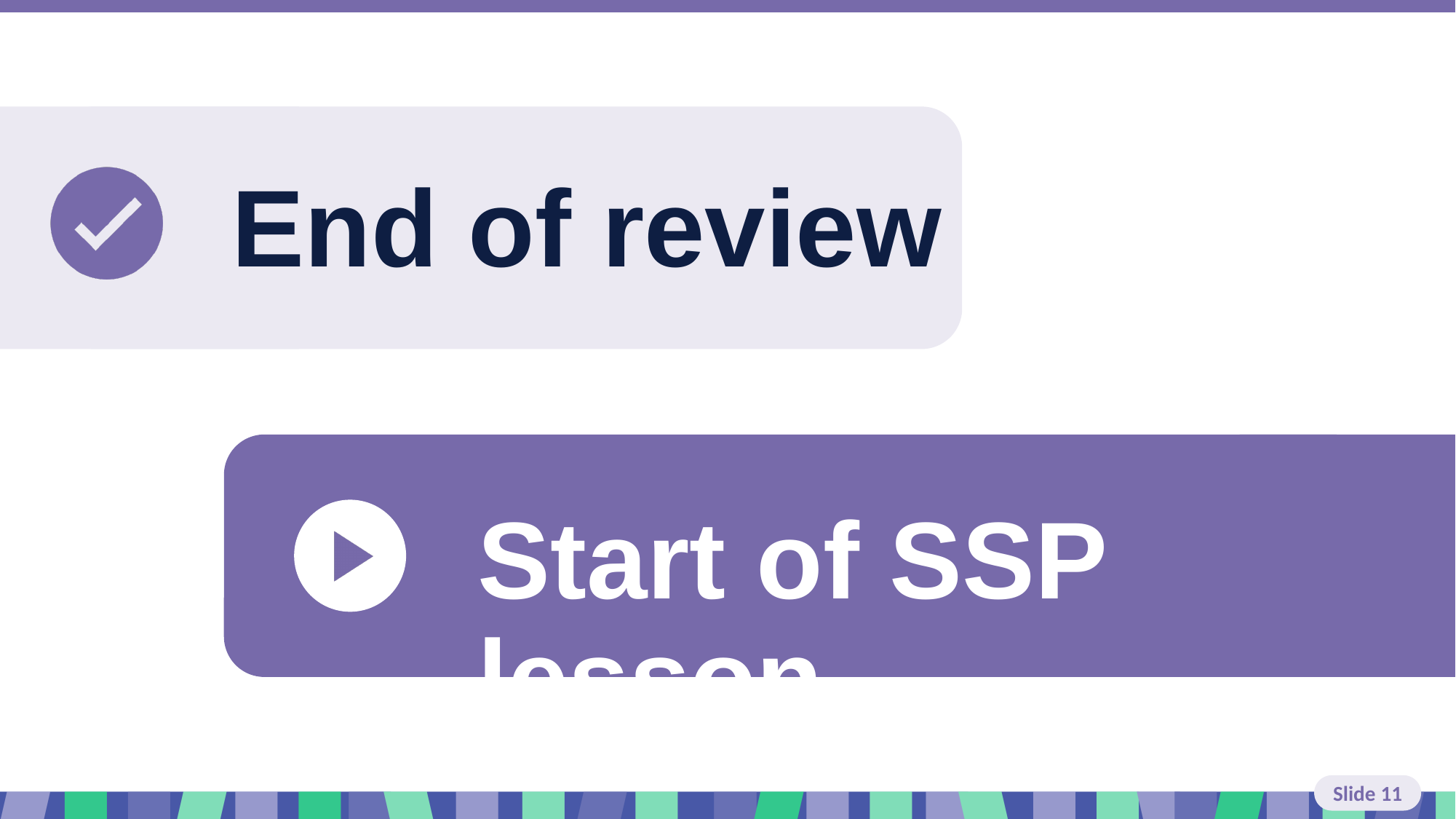

Slide 11 End of reivew, start of SSP lesson